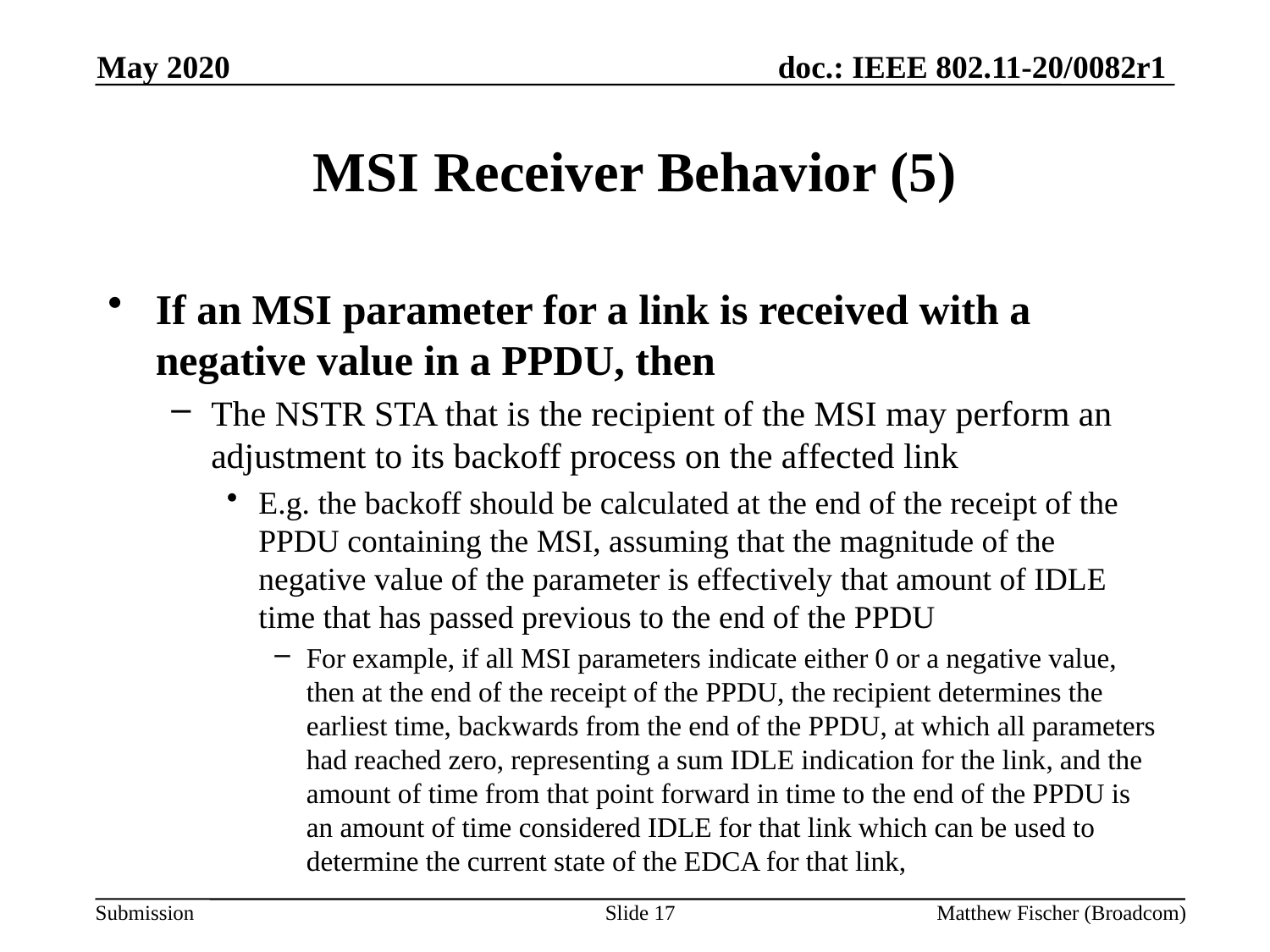

May 2020
# MSI Receiver Behavior (5)
If an MSI parameter for a link is received with a negative value in a PPDU, then
The NSTR STA that is the recipient of the MSI may perform an adjustment to its backoff process on the affected link
E.g. the backoff should be calculated at the end of the receipt of the PPDU containing the MSI, assuming that the magnitude of the negative value of the parameter is effectively that amount of IDLE time that has passed previous to the end of the PPDU
For example, if all MSI parameters indicate either 0 or a negative value, then at the end of the receipt of the PPDU, the recipient determines the earliest time, backwards from the end of the PPDU, at which all parameters had reached zero, representing a sum IDLE indication for the link, and the amount of time from that point forward in time to the end of the PPDU is an amount of time considered IDLE for that link which can be used to determine the current state of the EDCA for that link,
Slide 17
Matthew Fischer (Broadcom)